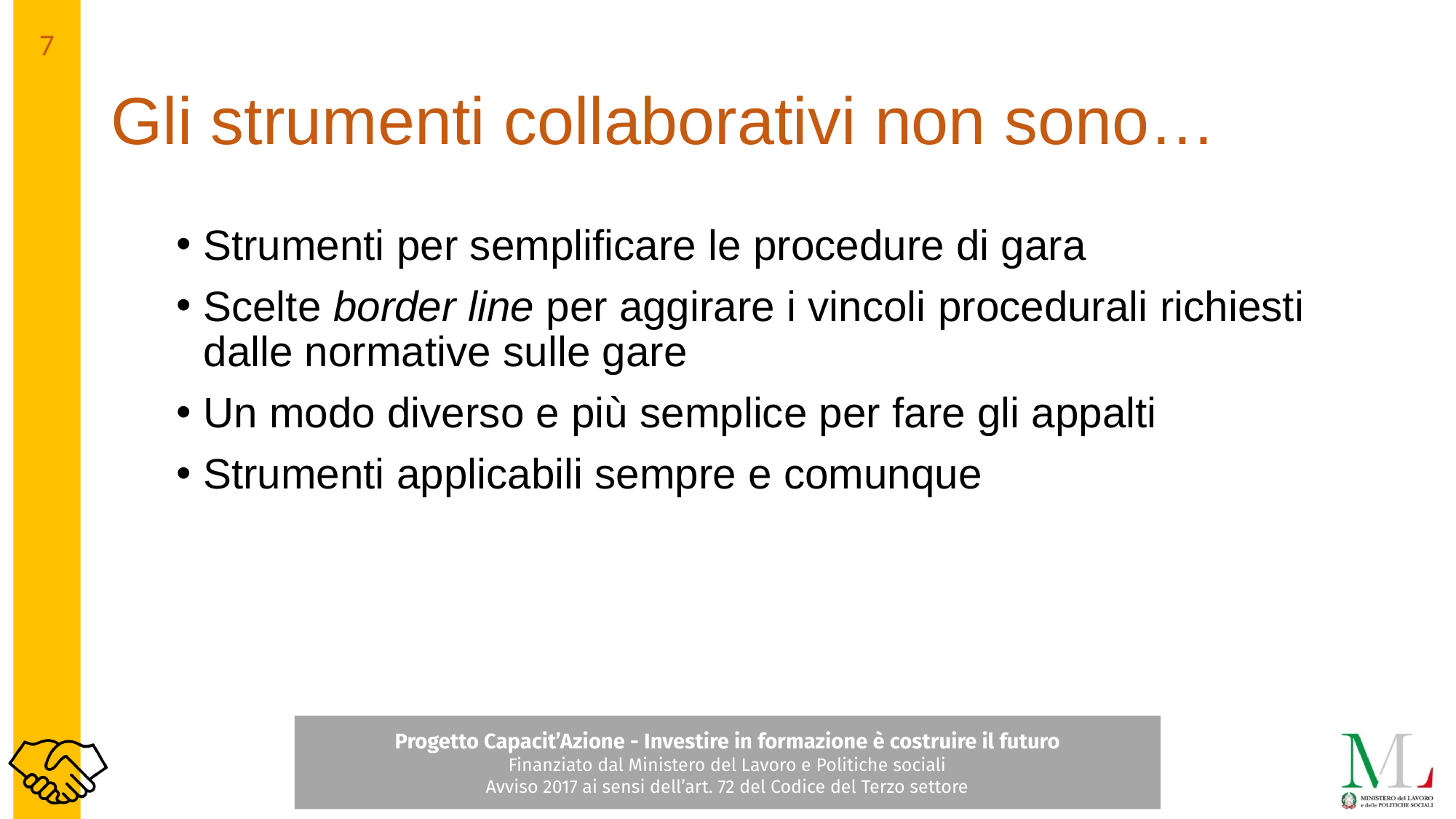

# Gli strumenti collaborativi non sono…
Strumenti per semplificare le procedure di gara
Scelte border line per aggirare i vincoli procedurali richiesti dalle normative sulle gare
Un modo diverso e più semplice per fare gli appalti
Strumenti applicabili sempre e comunque
7